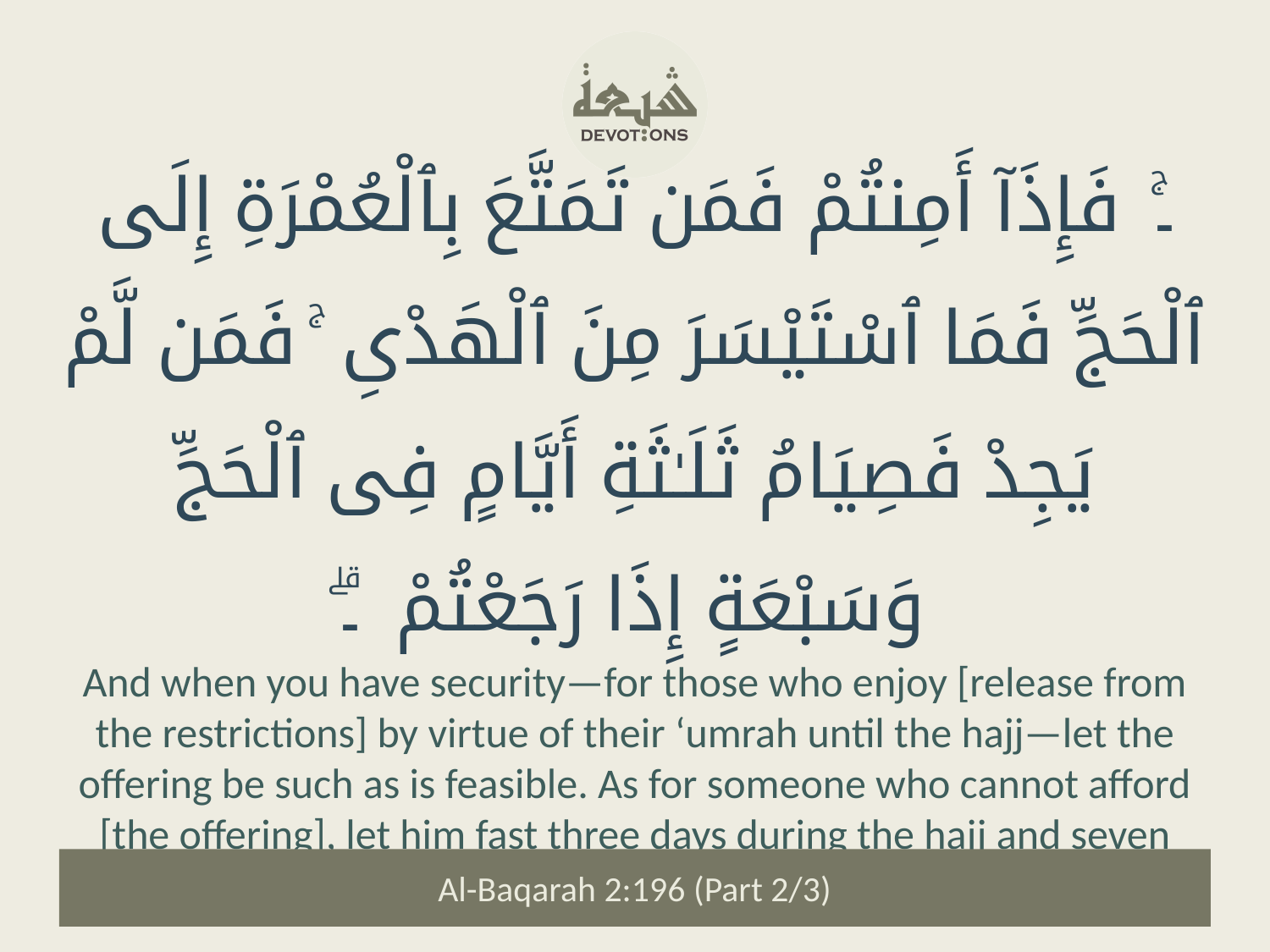

۔ۚ  فَإِذَآ أَمِنتُمْ فَمَن تَمَتَّعَ بِٱلْعُمْرَةِ إِلَى ٱلْحَجِّ فَمَا ٱسْتَيْسَرَ مِنَ ٱلْهَدْىِ ۚ فَمَن لَّمْ يَجِدْ فَصِيَامُ ثَلَـٰثَةِ أَيَّامٍ فِى ٱلْحَجِّ وَسَبْعَةٍ إِذَا رَجَعْتُمْ  ۔ۗ
And when you have security—for those who enjoy [release from the restrictions] by virtue of their ‘umrah until the hajj—let the offering be such as is feasible. As for someone who cannot afford [the offering], let him fast three days during the hajj and seven when you return;
Al-Baqarah 2:196 (Part 2/3)